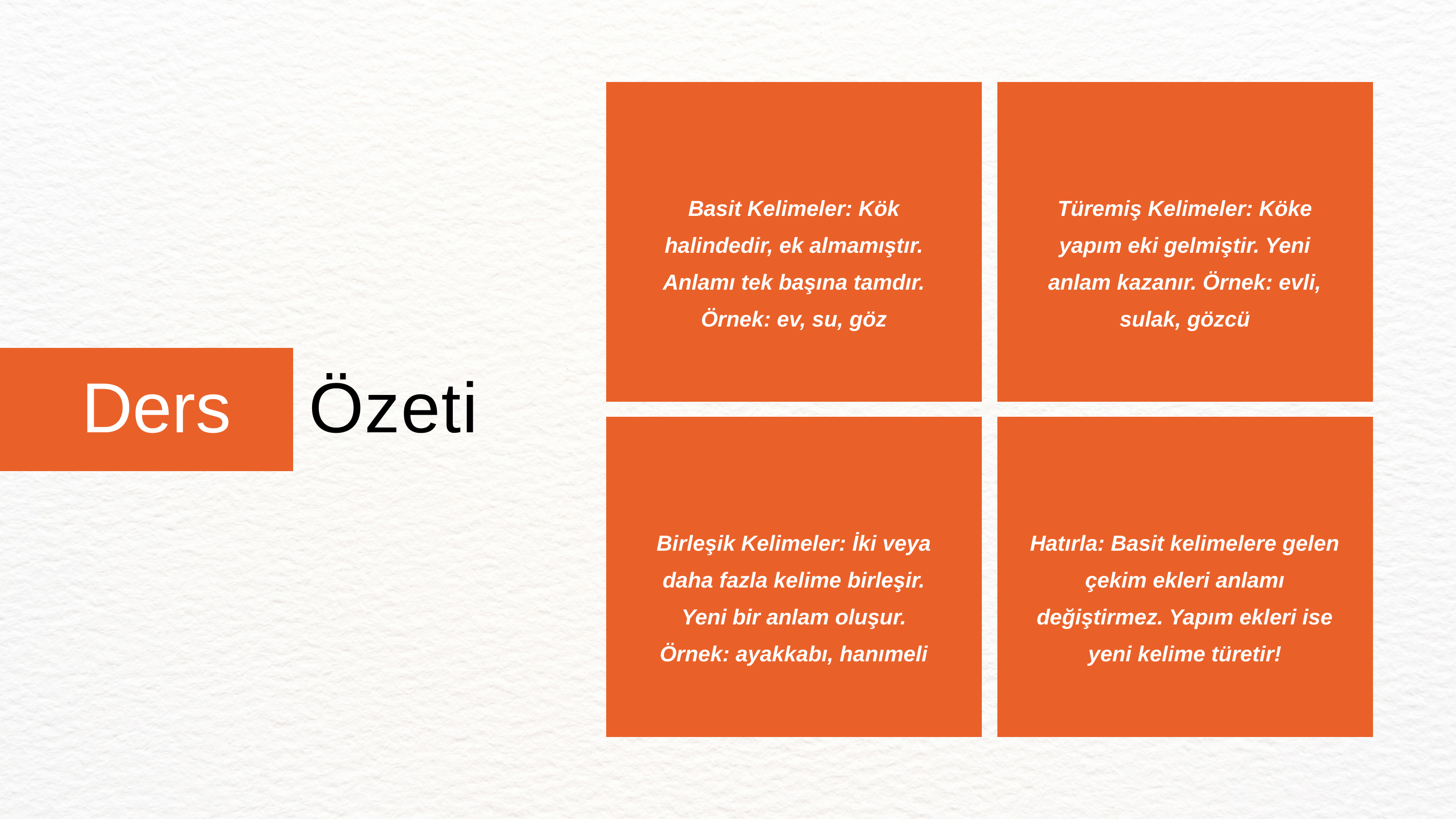

Basit Kelimeler: Kök halindedir, ek almamıştır. Anlamı tek başına tamdır. Örnek: ev, su, göz
Türemiş Kelimeler: Köke yapım eki gelmiştir. Yeni anlam kazanır. Örnek: evli, sulak, gözcü

Ders
Özeti

Birleşik Kelimeler: İki veya daha fazla kelime birleşir. Yeni bir anlam oluşur. Örnek: ayakkabı, hanımeli
Hatırla: Basit kelimelere gelen çekim ekleri anlamı değiştirmez. Yapım ekleri ise yeni kelime türetir!